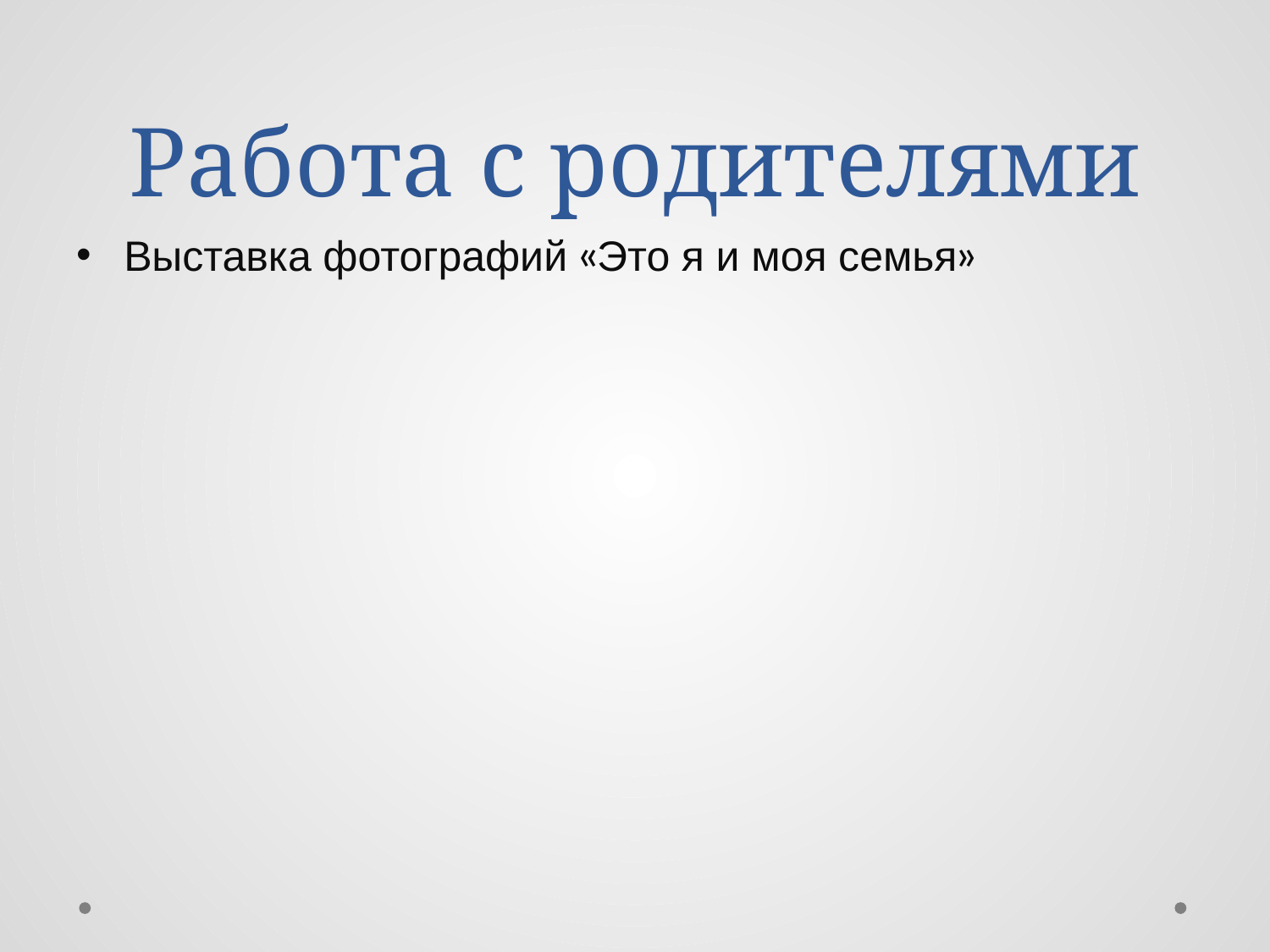

# Работа с родителями
Выставка фотографий «Это я и моя семья»